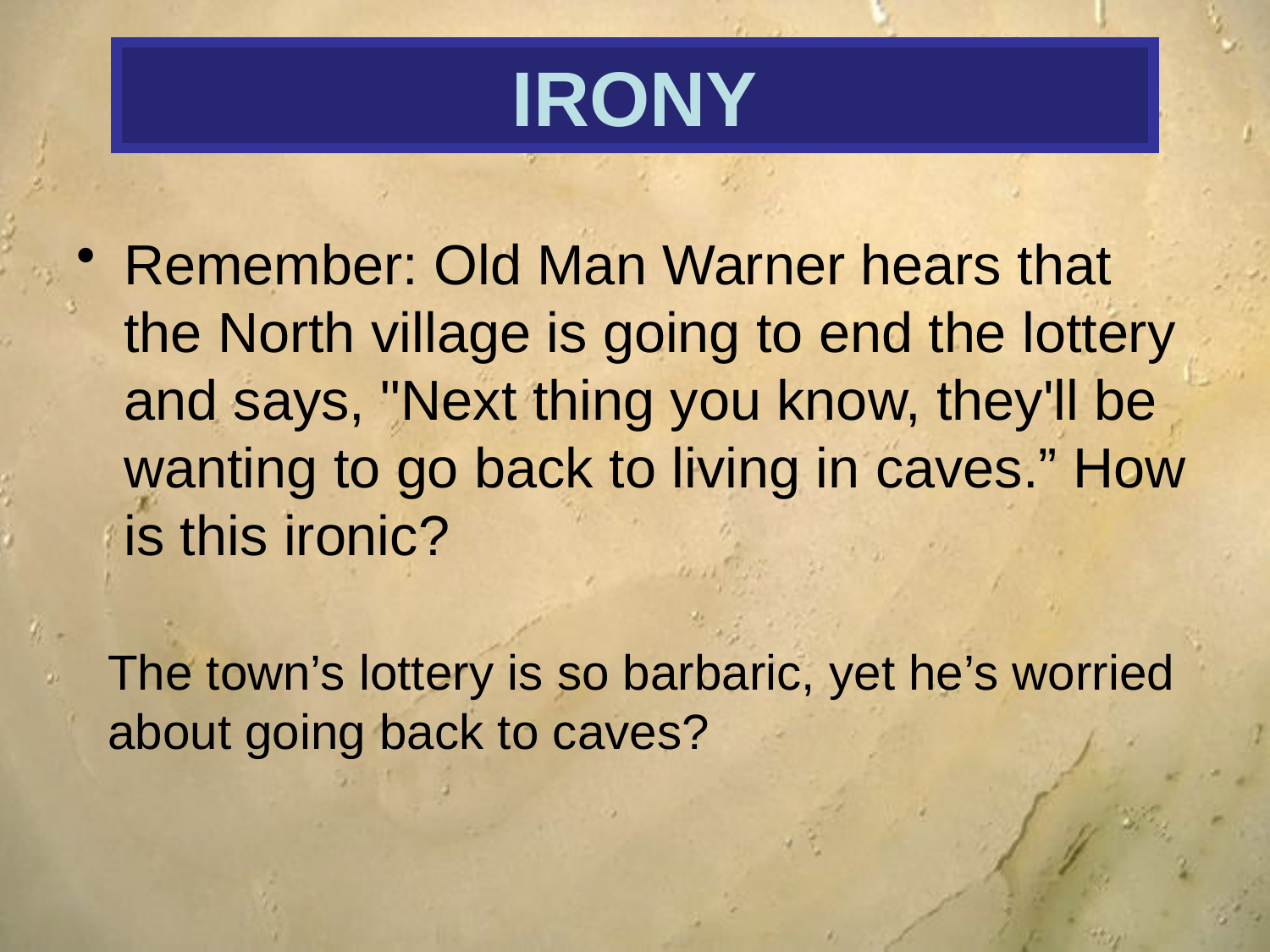

# Irony
Remember: Old Man Warner hears that the North village is going to end the lottery and says, "Next thing you know, they'll be wanting to go back to living in caves.” How is this ironic?
The town’s lottery is so barbaric, yet he’s worried about going back to caves?